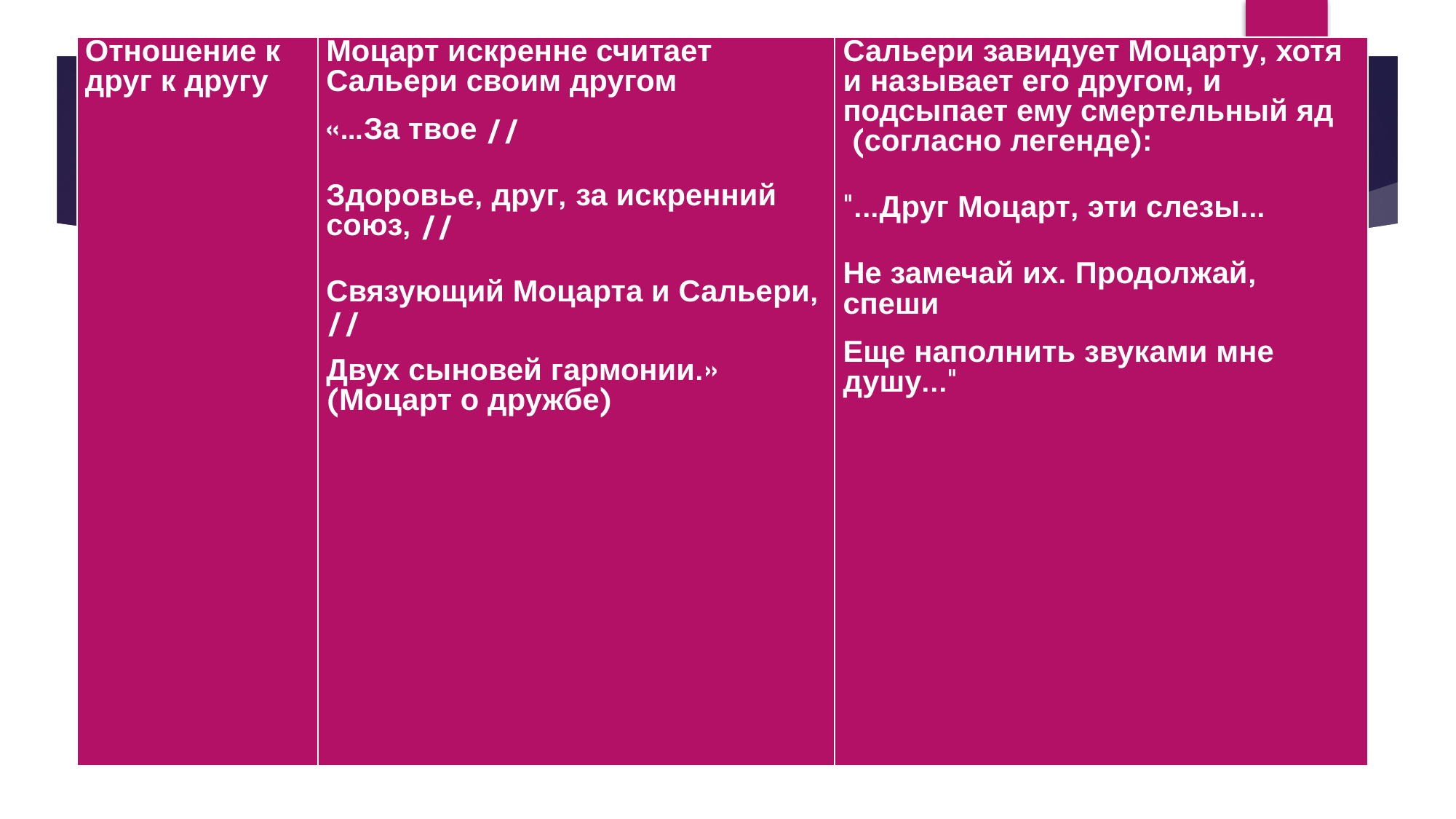

| Отношение к друг к другу | Моцарт искренне считает Сальери своим другом «…За твое // Здоровье, друг, за искренний союз, // Связующий Моцарта и Сальери, // Двух сыновей гармонии.» (Моцарт о дружбе) | Сальери завидует Моцарту, хотя и называет его другом, и подсыпает ему смертельный яд  (согласно легенде): "...Друг Моцарт, эти слезы... Не замечай их. Продолжай, спеши Еще наполнить звуками мне душу..." |
| --- | --- | --- |
#